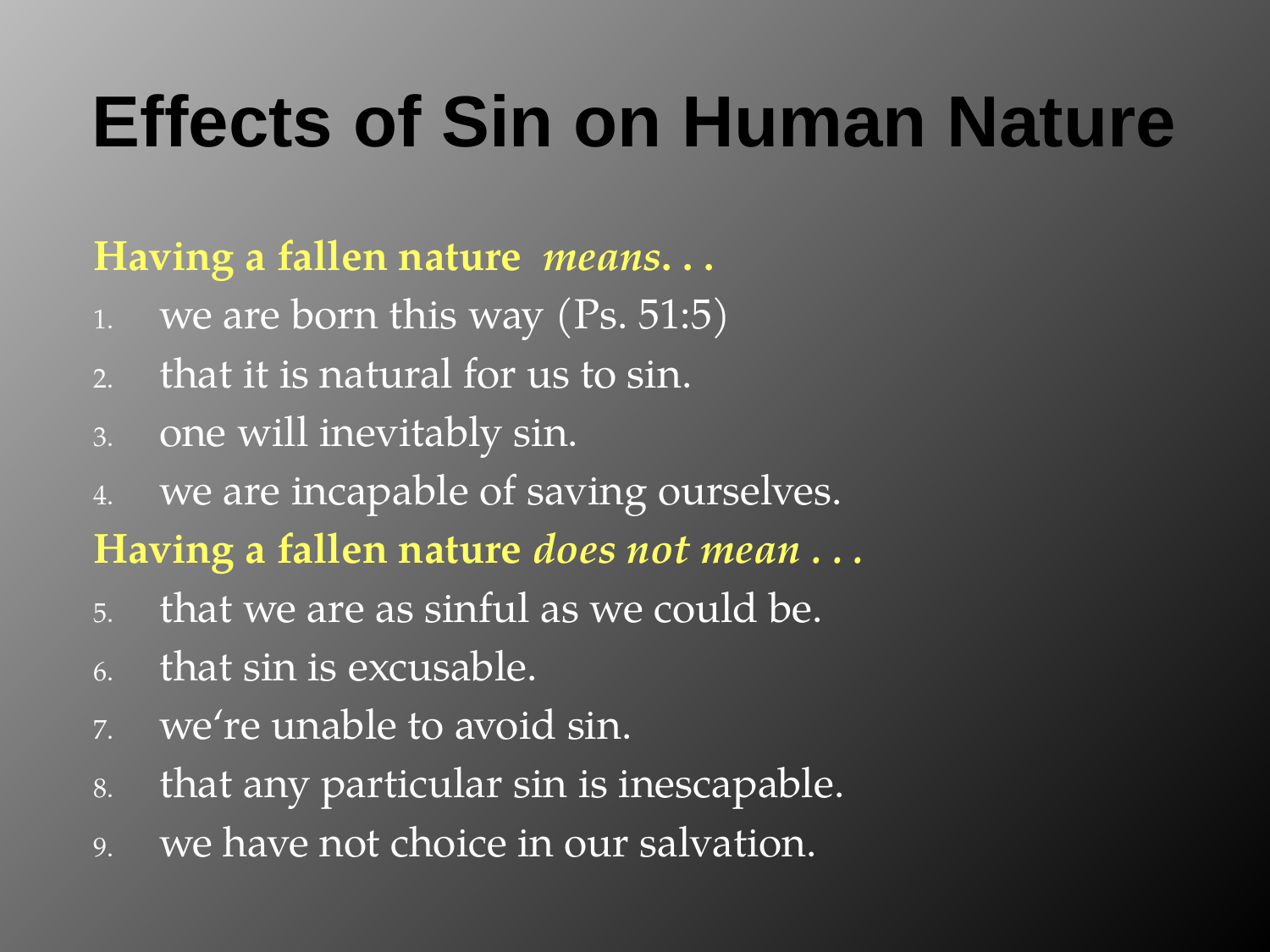

# Effects of Sin on Human Nature
Having a fallen nature  means. . .
we are born this way (Ps. 51:5)
that it is natural for us to sin.
one will inevitably sin.
we are incapable of saving ourselves.
Having a fallen nature does not mean . . .
that we are as sinful as we could be.
that sin is excusable.
we‘re unable to avoid sin.
that any particular sin is inescapable.
we have not choice in our salvation.